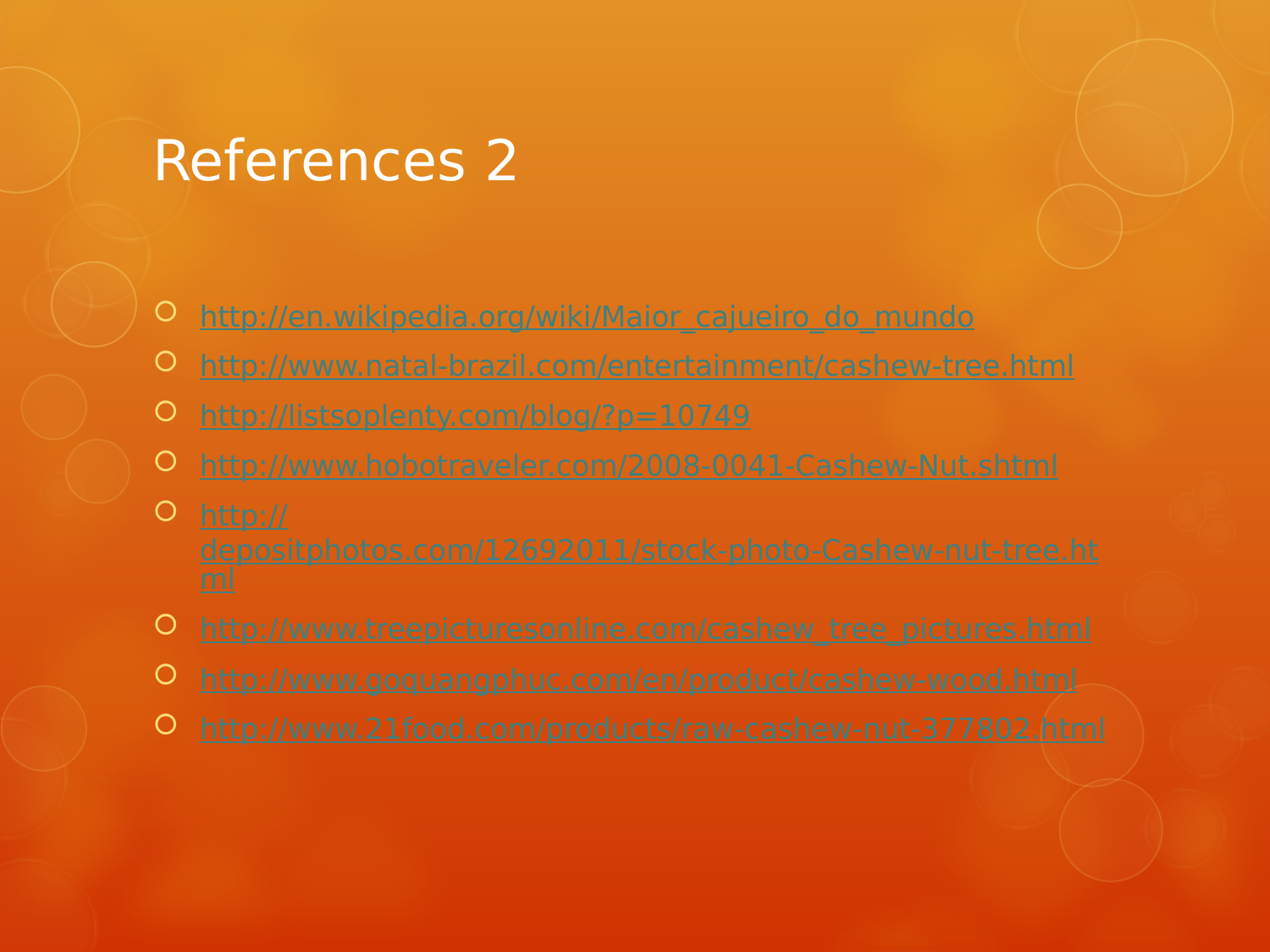

# References 2
http://en.wikipedia.org/wiki/Maior_cajueiro_do_mundo
http://www.natal-brazil.com/entertainment/cashew-tree.html
http://listsoplenty.com/blog/?p=10749
http://www.hobotraveler.com/2008-0041-Cashew-Nut.shtml
http://depositphotos.com/12692011/stock-photo-Cashew-nut-tree.html
http://www.treepicturesonline.com/cashew_tree_pictures.html
http://www.goquangphuc.com/en/product/cashew-wood.html
http://www.21food.com/products/raw-cashew-nut-377802.html